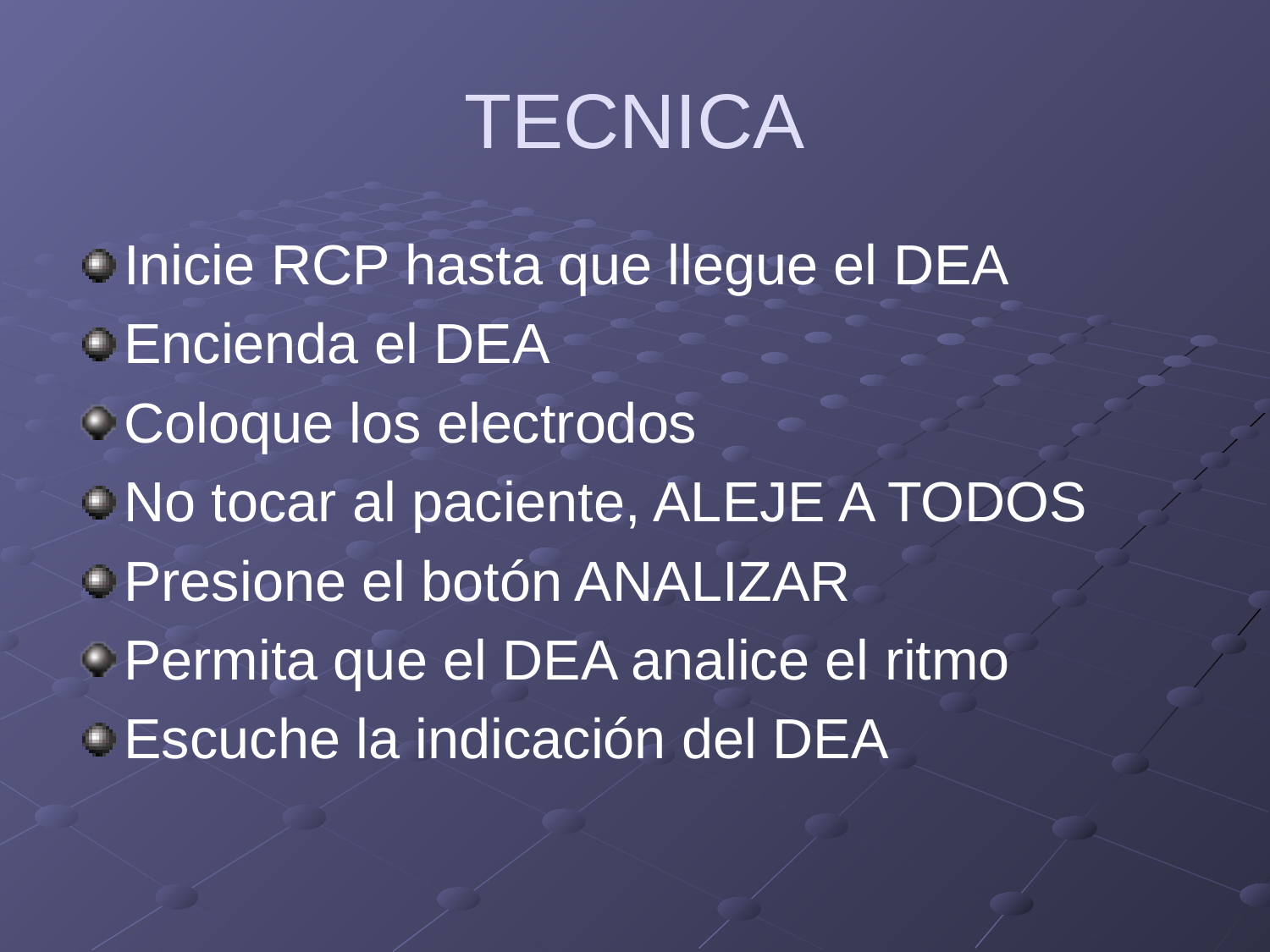

# TECNICA
Inicie RCP hasta que llegue el DEA
Encienda el DEA
Coloque los electrodos
No tocar al paciente, ALEJE A TODOS
Presione el botón ANALIZAR
Permita que el DEA analice el ritmo
Escuche la indicación del DEA